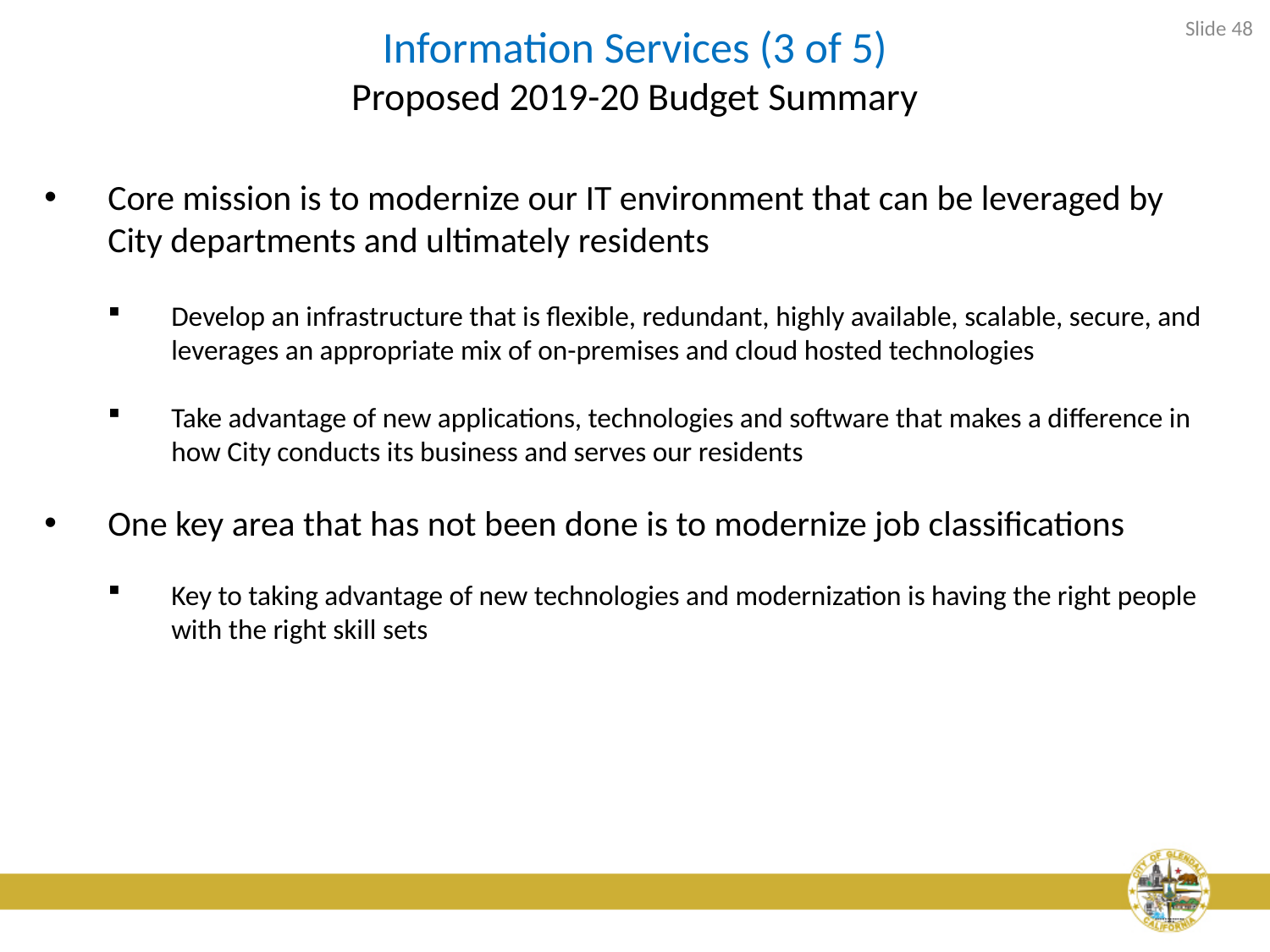

# Information Services (3 of 5) Proposed 2019-20 Budget Summary
Slide 48
Core mission is to modernize our IT environment that can be leveraged by City departments and ultimately residents

Develop an infrastructure that is flexible, redundant, highly available, scalable, secure, and leverages an appropriate mix of on-premises and cloud hosted technologies

Take advantage of new applications, technologies and software that makes a difference in how City conducts its business and serves our residents

One key area that has not been done is to modernize job classifications

Key to taking advantage of new technologies and modernization is having the right people with the right skill sets